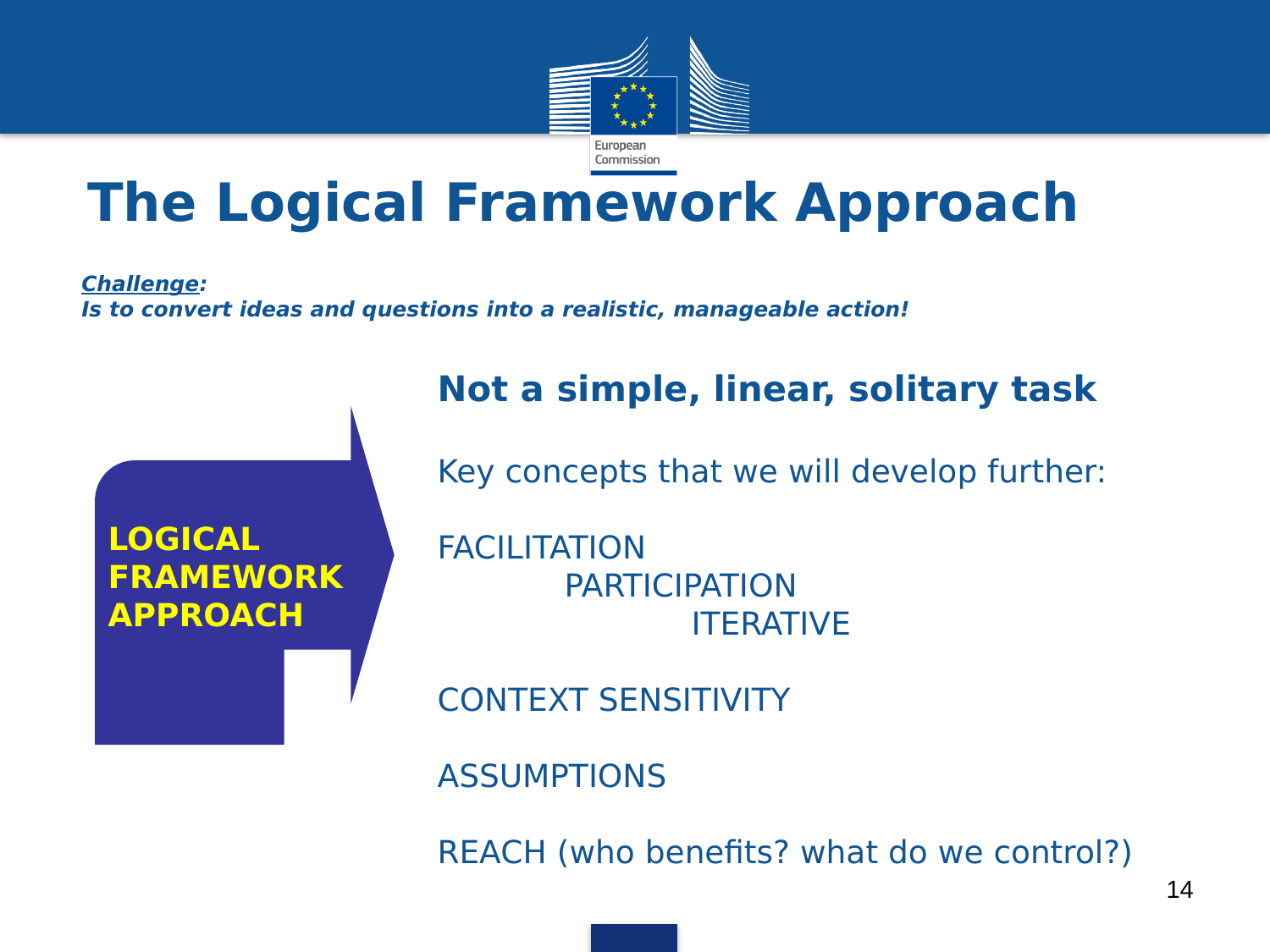

The Logical Framework Approach
Challenge:
Is to convert ideas and questions into a realistic, manageable action!
Not a simple, linear, solitary task

Key concepts that we will develop further:

FACILITATION
	PARTICIPATION
		ITERATIVE

CONTEXT SENSITIVITY

ASSUMPTIONS

REACH (who benefits? what do we control?)
LOGICAL FRAMEWORK APPROACH
14